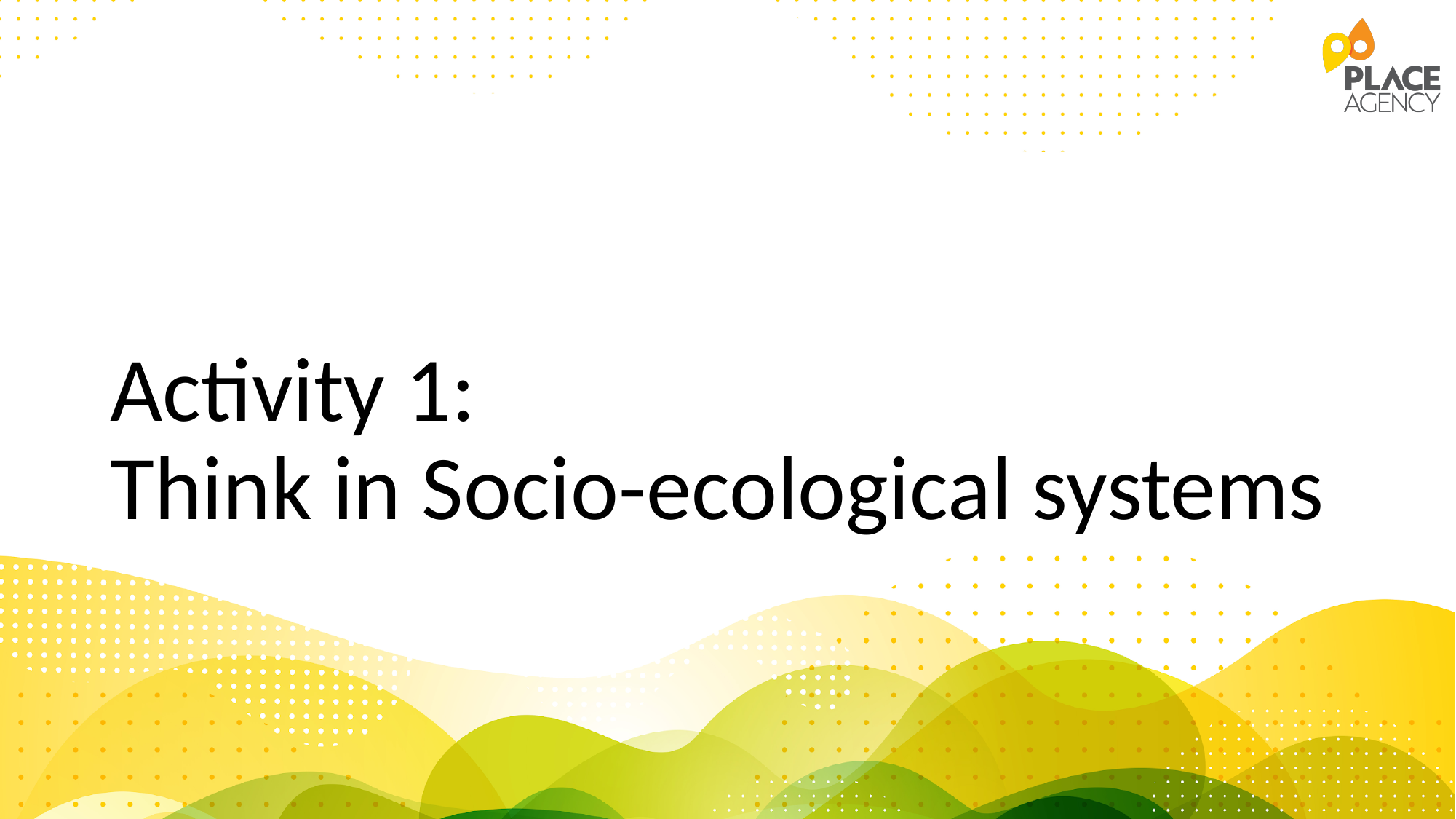

# Activity 1: Think in Socio-ecological systems